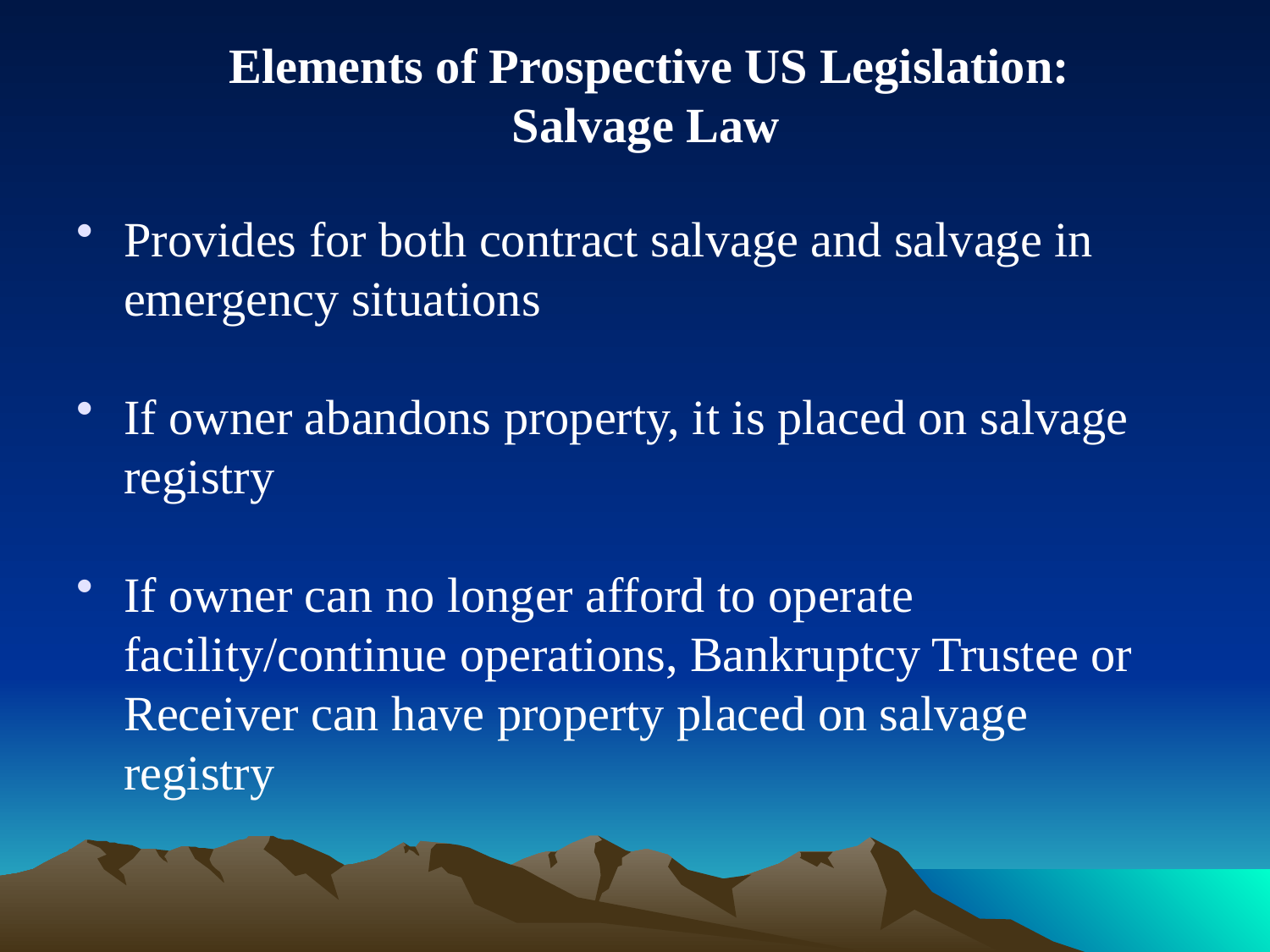

# Elements of Prospective US Legislation: Salvage Law
Provides for both contract salvage and salvage in emergency situations

If owner abandons property, it is placed on salvage registry

If owner can no longer afford to operate facility/continue operations, Bankruptcy Trustee or Receiver can have property placed on salvage registry